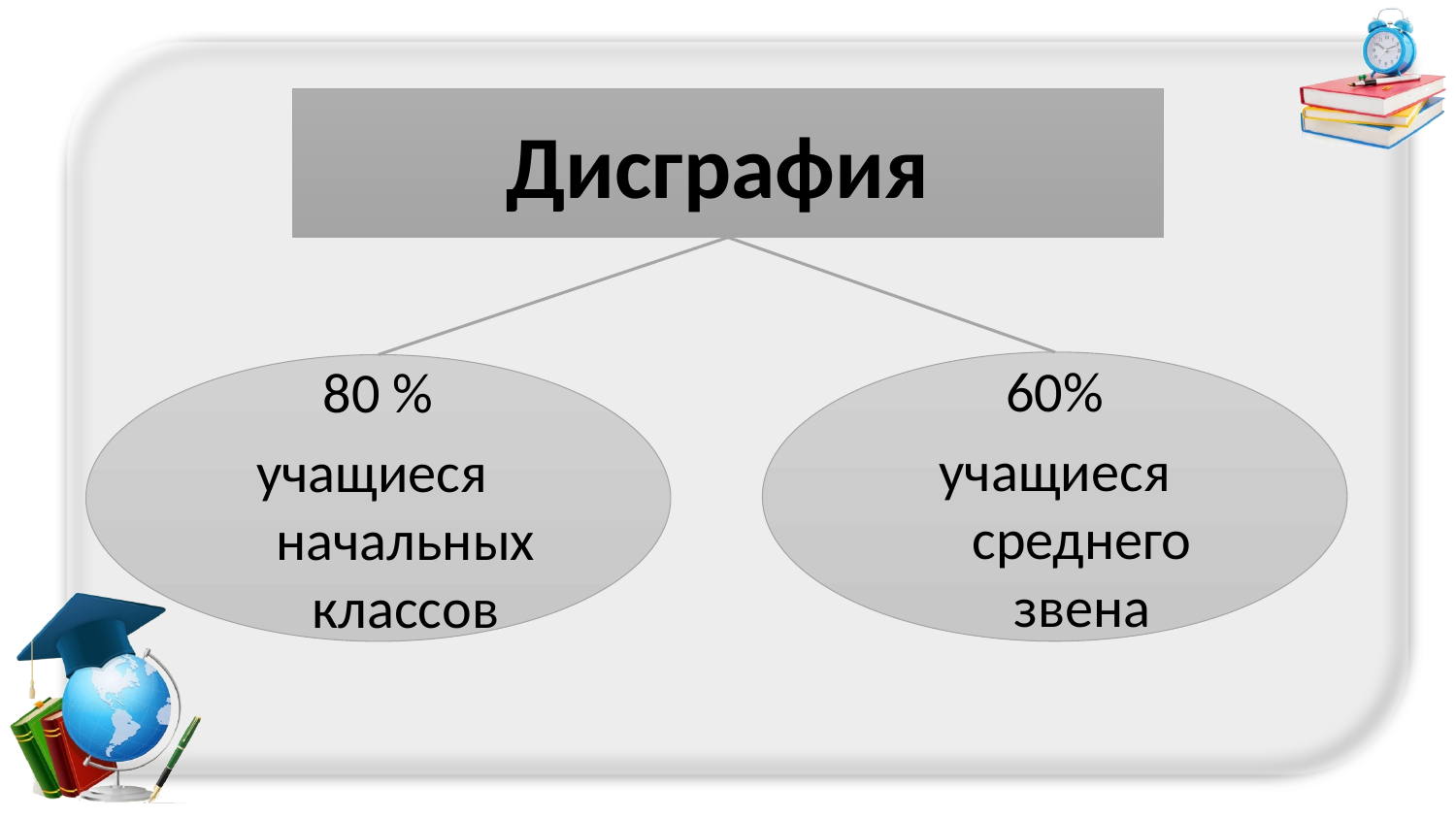

Дисграфия
60%
учащиеся среднего звена
80 %
учащиеся  начальных классов